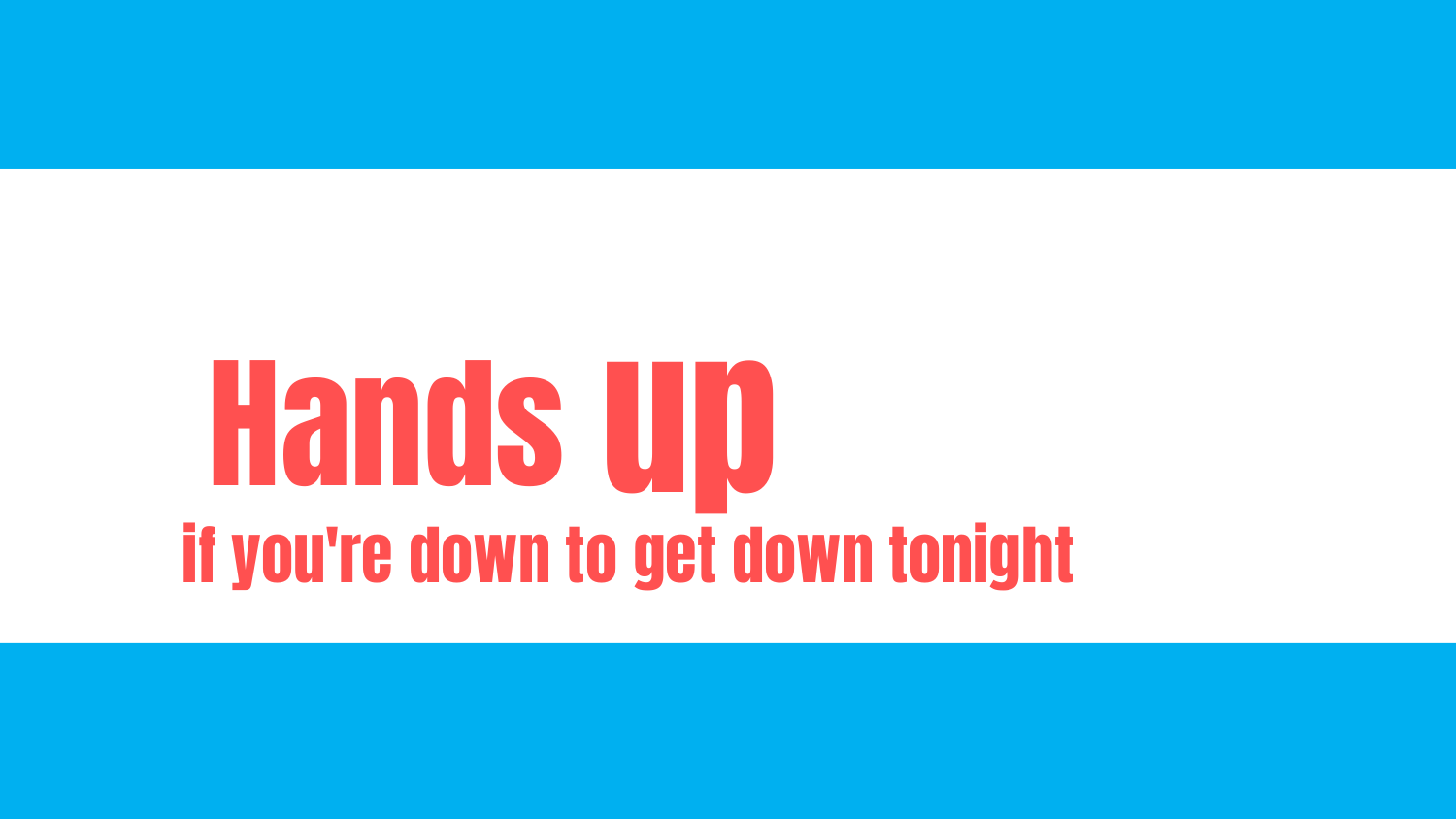

up
Hands
if you're down to get down tonight

Cause
It's
always
GOOD TIME
a